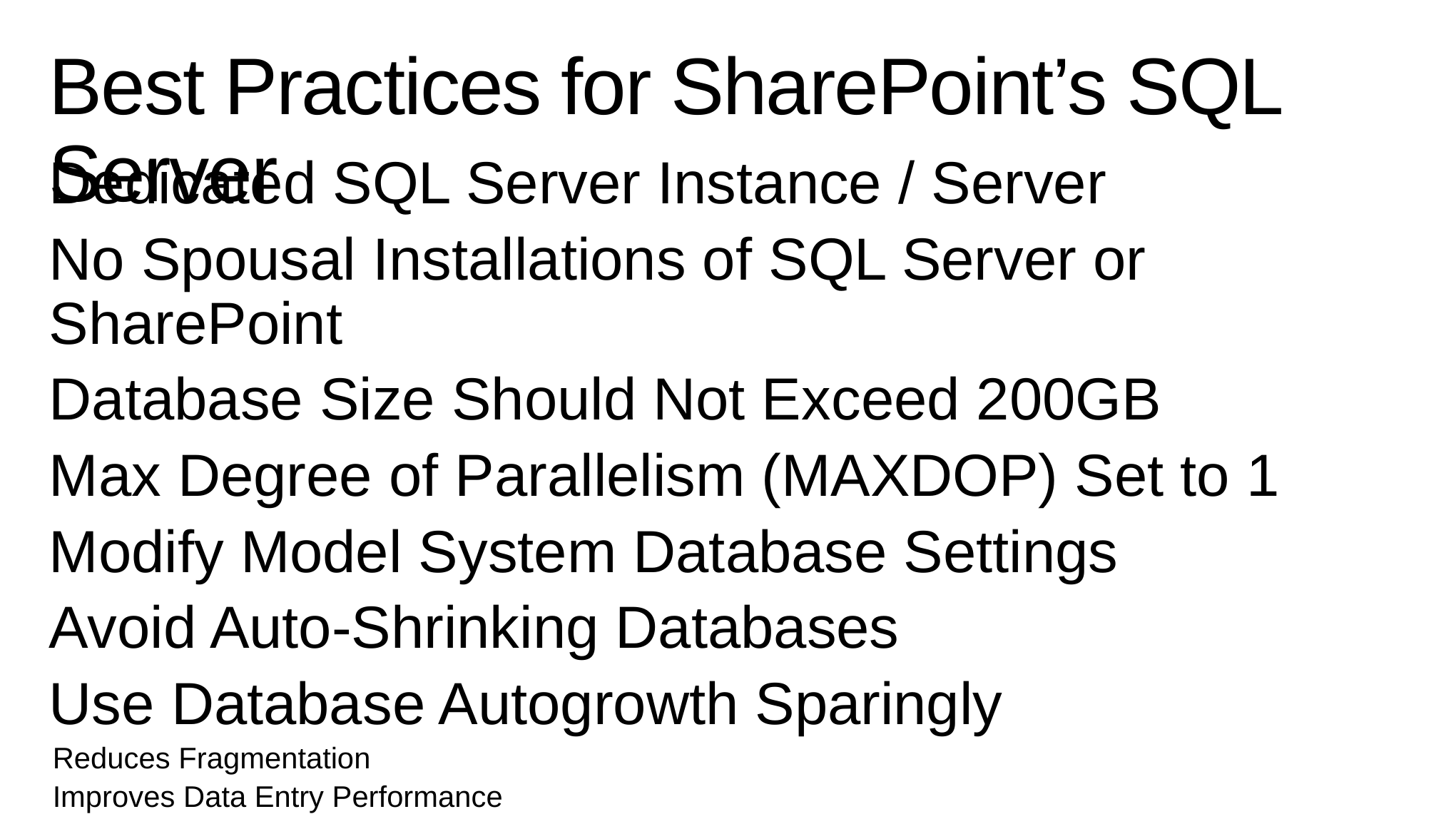

# Best Practices for SharePoint’s SQL Server
Dedicated SQL Server Instance / Server
No Spousal Installations of SQL Server or SharePoint
Database Size Should Not Exceed 200GB
Max Degree of Parallelism (MAXDOP) Set to 1
Modify Model System Database Settings
Avoid Auto-Shrinking Databases
Use Database Autogrowth Sparingly
Reduces Fragmentation
Improves Data Entry Performance